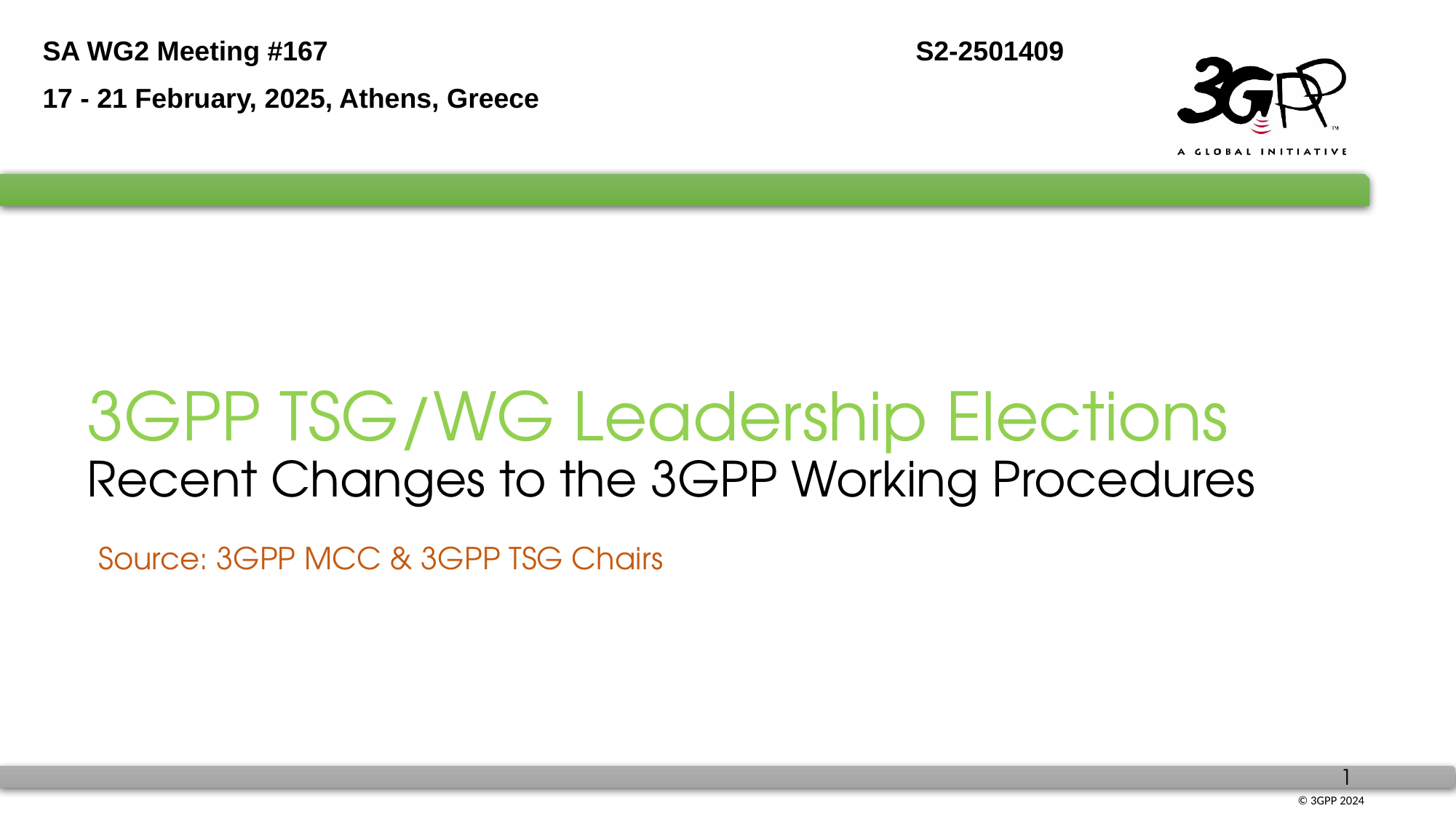

SA WG2 Meeting #167			S2-2501409
17 - 21 February, 2025, Athens, Greece
# 3GPP TSG/WG Leadership Elections Recent Changes to the 3GPP Working Procedures
Source: 3GPP MCC & 3GPP TSG Chairs